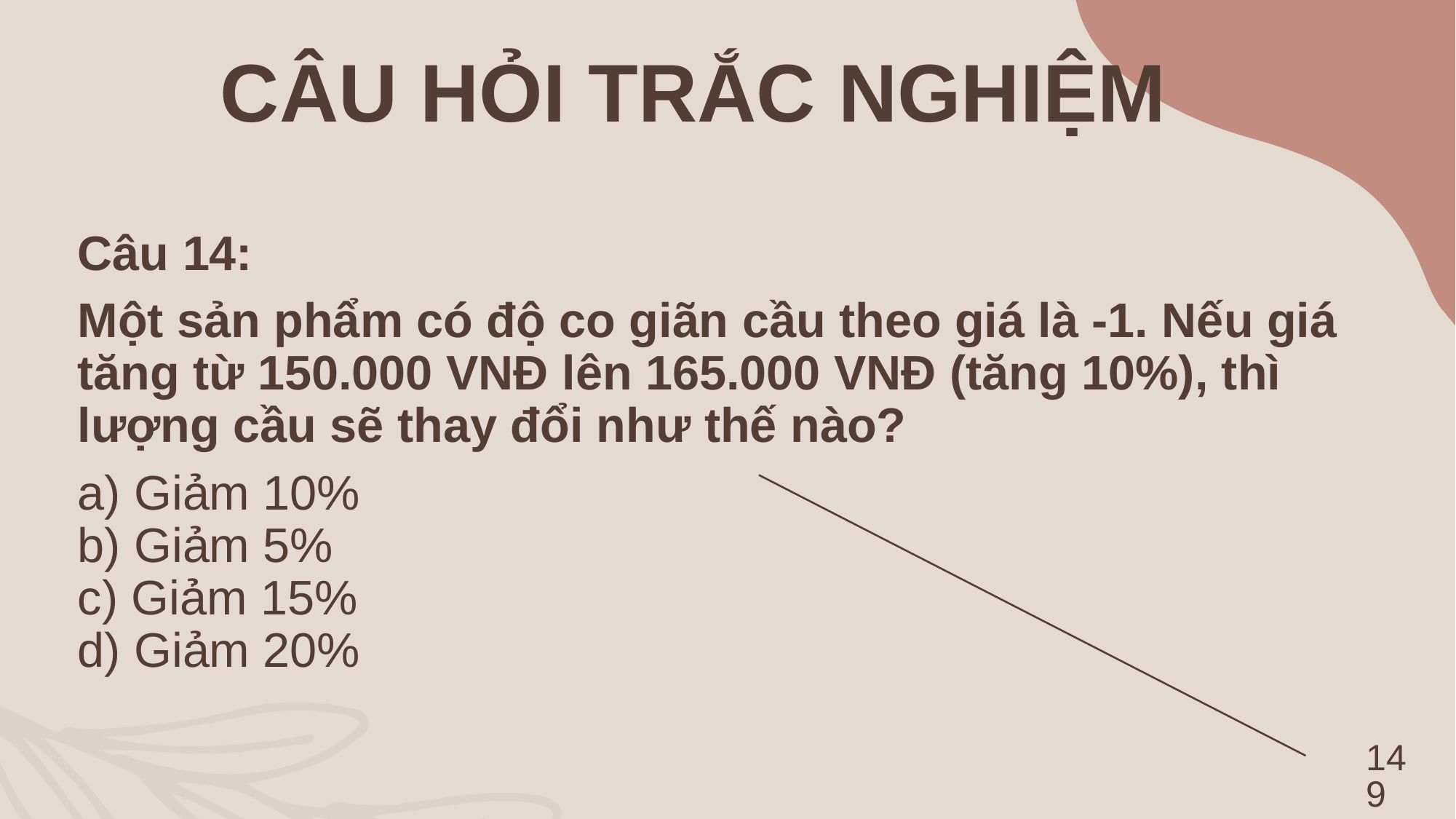

CÂU HỎI TRẮC NGHIỆM
Câu 14:
Một sản phẩm có độ co giãn cầu theo giá là -1. Nếu giá tăng từ 150.000 VNĐ lên 165.000 VNĐ (tăng 10%), thì lượng cầu sẽ thay đổi như thế nào?
a) Giảm 10%
b) Giảm 5%
c) Giảm 15%
d) Giảm 20%
149